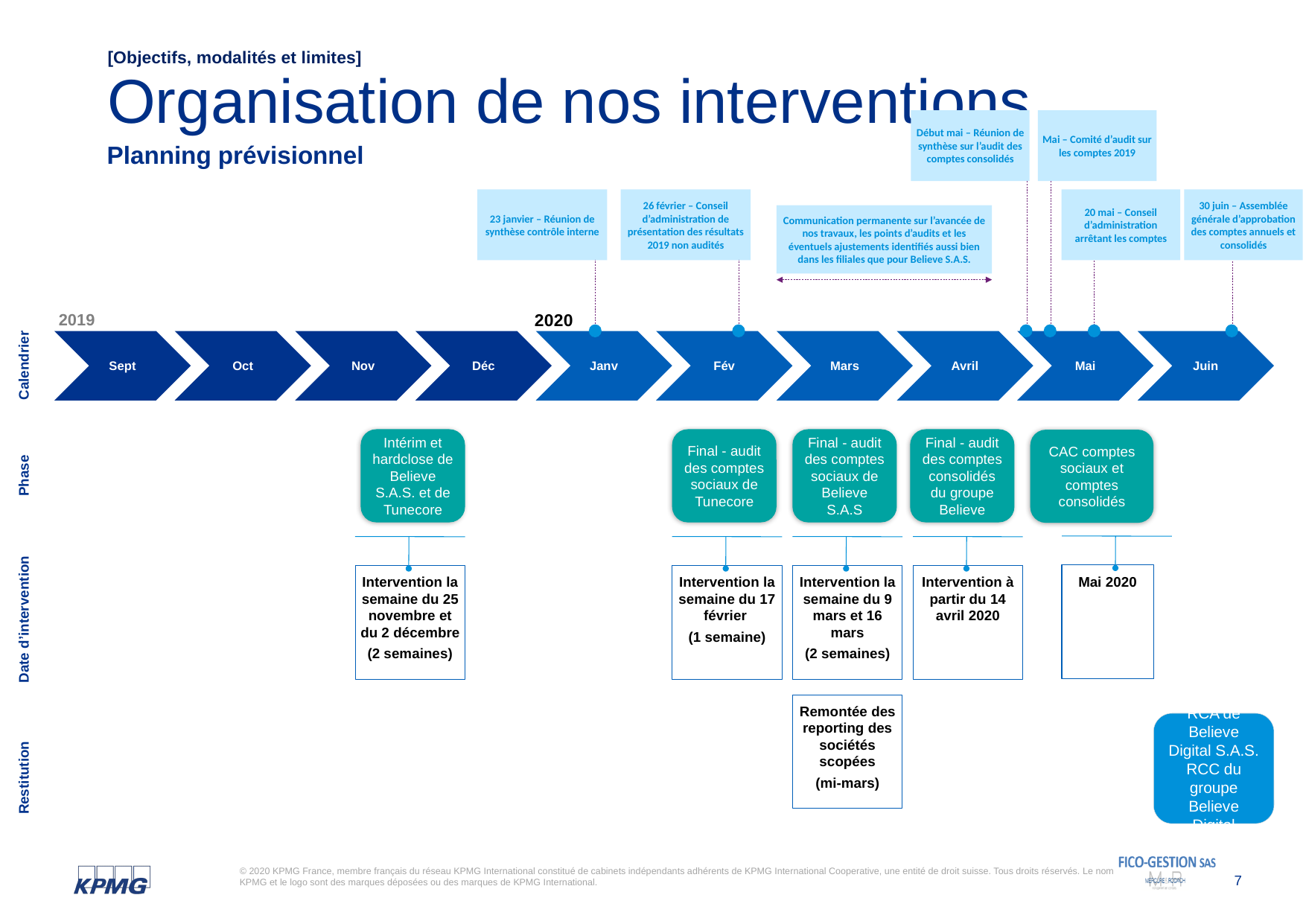

[Objectifs, modalités et limites]
Organisation de nos interventions
Début mai – Réunion de synthèse sur l’audit des comptes consolidés
Mai – Comité d’audit sur les comptes 2019
Planning prévisionnel
23 janvier – Réunion de synthèse contrôle interne
26 février – Conseil d’administration de présentation des résultats 2019 non audités
20 mai – Conseil d’administration arrêtant les comptes
30 juin – Assemblée générale d’approbation des comptes annuels et consolidés
Communication permanente sur l’avancée de nos travaux, les points d’audits et les éventuels ajustements identifiés aussi bien dans les filiales que pour Believe S.A.S.
2019
2020

Sept
Oct
Nov
Déc
Janv
Fév
Mars
Avril
Mai
Juin
Calendrier
Intérim et hardclose de Believe S.A.S. et de Tunecore
Final - audit des comptes consolidés du groupe Believe
Final - audit des comptes sociaux de Tunecore
Final - audit des comptes sociaux de Believe S.A.S
CAC comptes sociaux et comptes consolidés
Phase
Mai 2020
Intervention la semaine du 17 février
(1 semaine)
Intervention la semaine du 9 mars et 16 mars
(2 semaines)
Intervention à partir du 14 avril 2020

Intervention la semaine du 25 novembre et du 2 décembre
(2 semaines)
Date d’intervention
Remontée des reporting des sociétés scopées
(mi-mars)
RCA de Believe Digital S.A.S.
RCC du groupe Believe Digital
Restitution